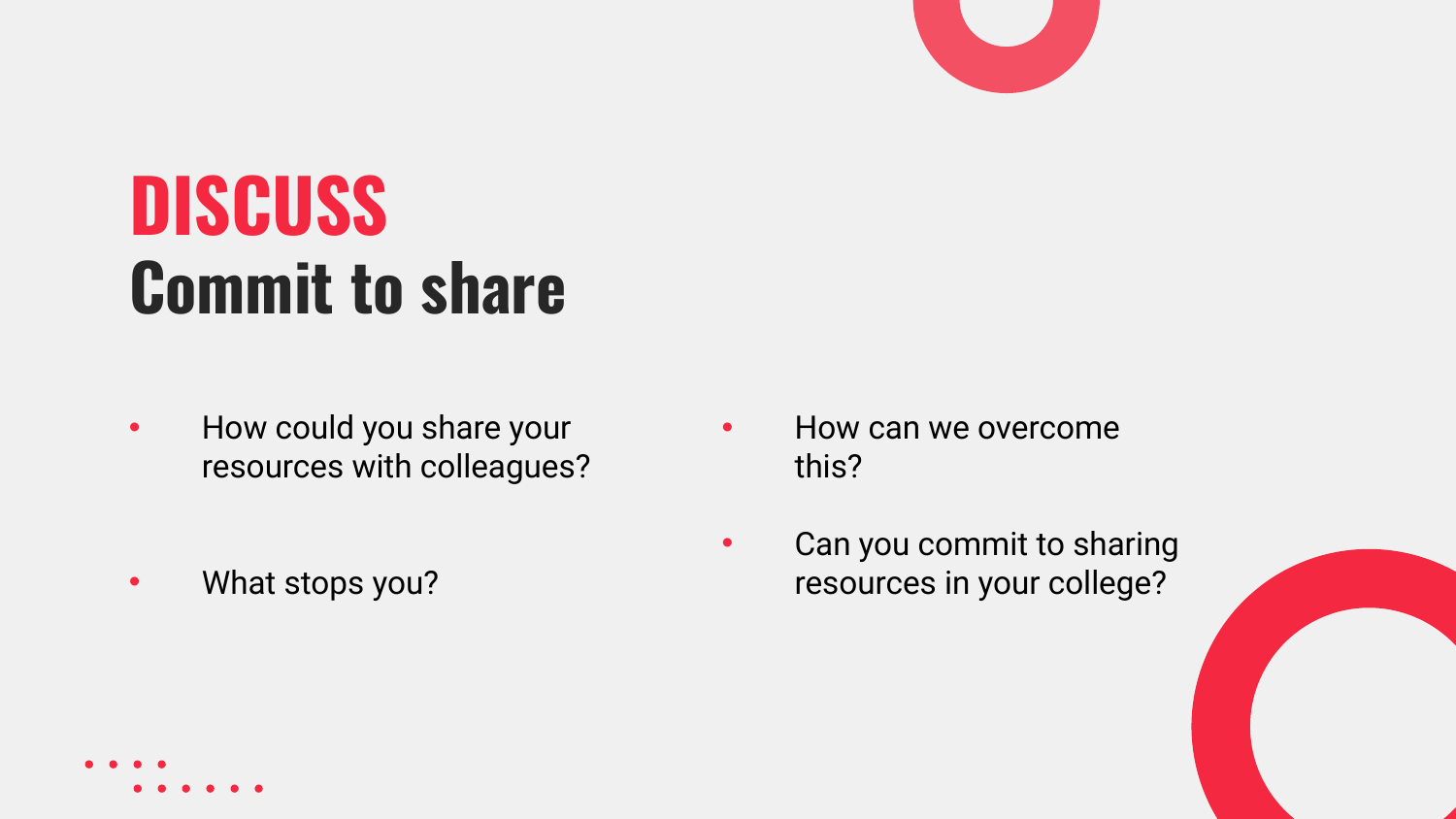

# DISCUSS Commit to share
How can we overcome this?
Can you commit to sharing resources in your college?
How could you share your resources with colleagues?
What stops you?